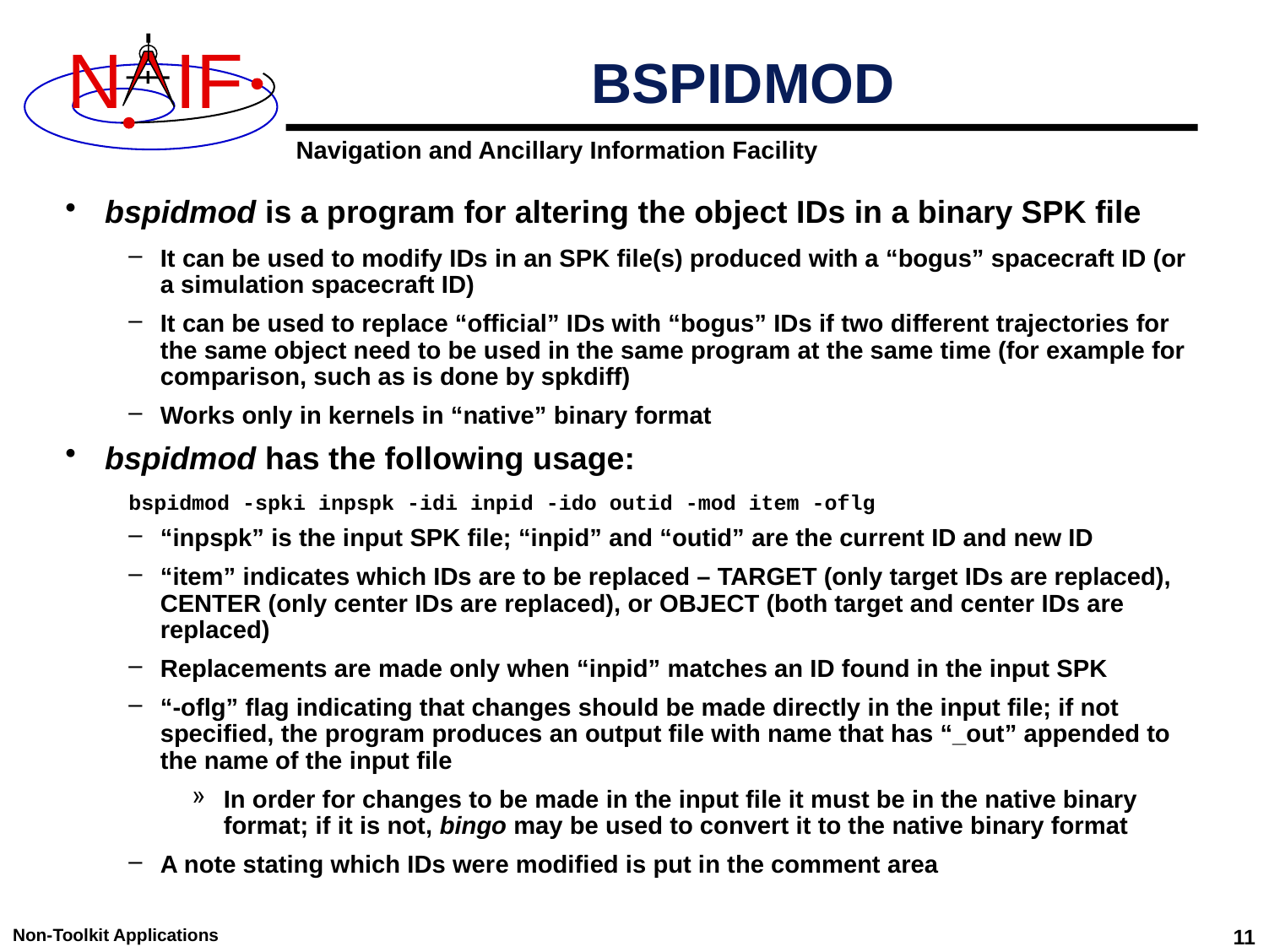

# BSPIDMOD
bspidmod is a program for altering the object IDs in a binary SPK file
It can be used to modify IDs in an SPK file(s) produced with a “bogus” spacecraft ID (or a simulation spacecraft ID)
It can be used to replace “official” IDs with “bogus” IDs if two different trajectories for the same object need to be used in the same program at the same time (for example for comparison, such as is done by spkdiff)
Works only in kernels in “native” binary format
bspidmod has the following usage:
bspidmod -spki inpspk -idi inpid -ido outid -mod item -oflg
“inpspk” is the input SPK file; “inpid” and “outid” are the current ID and new ID
“item” indicates which IDs are to be replaced – TARGET (only target IDs are replaced), CENTER (only center IDs are replaced), or OBJECT (both target and center IDs are replaced)
Replacements are made only when “inpid” matches an ID found in the input SPK
“-oflg” flag indicating that changes should be made directly in the input file; if not specified, the program produces an output file with name that has “_out” appended to the name of the input file
In order for changes to be made in the input file it must be in the native binary format; if it is not, bingo may be used to convert it to the native binary format
A note stating which IDs were modified is put in the comment area
Non-Toolkit Applications
11